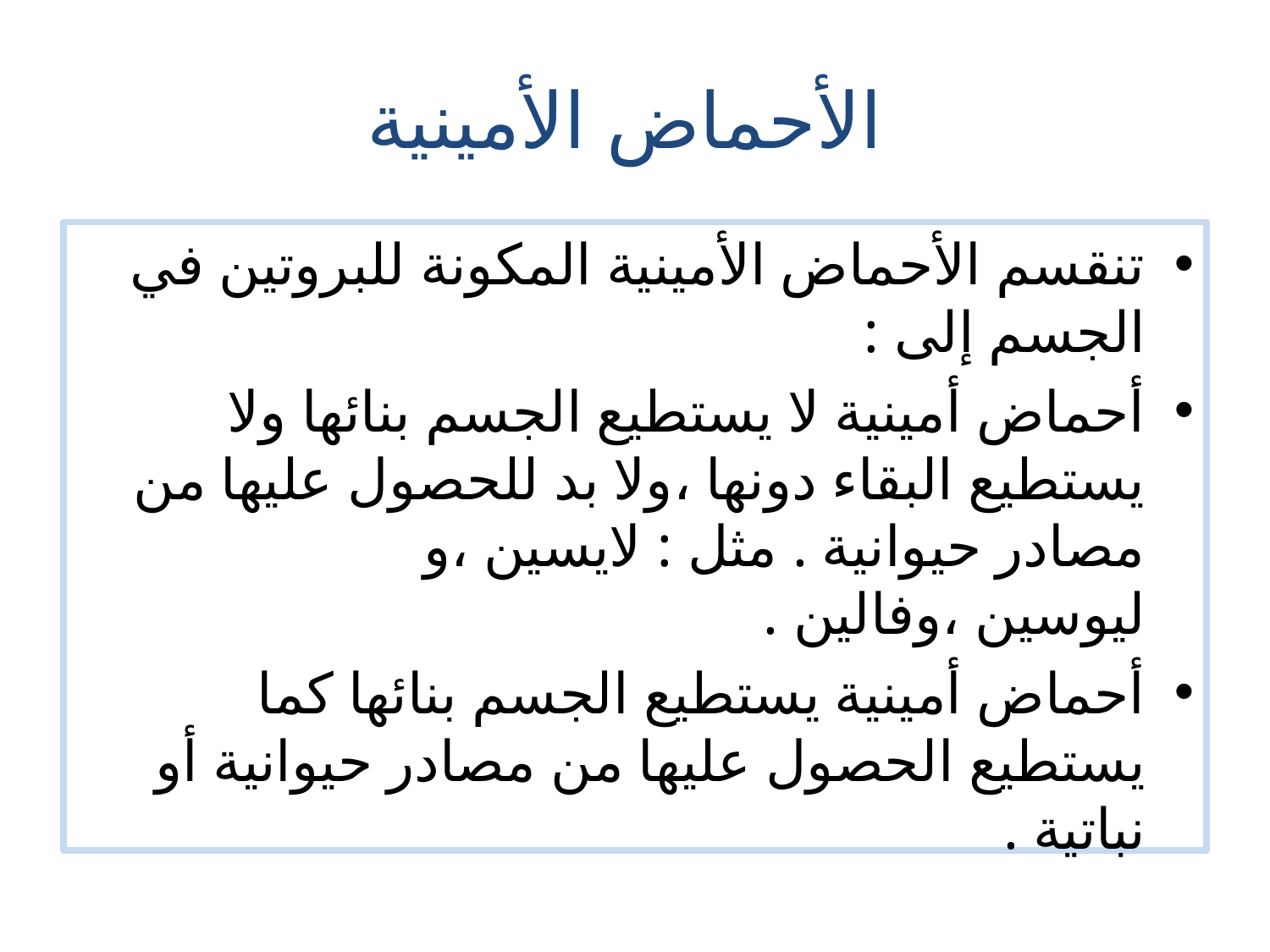

# الأحماض الأمينية
تنقسم الأحماض الأمينية المكونة للبروتين في الجسم إلى :
أحماض أمينية لا يستطيع الجسم بنائها ولا يستطيع البقاء دونها ،ولا بد للحصول عليها من مصادر حيوانية . مثل : لايسين ،و ليوسين ،وفالين .
أحماض أمينية يستطيع الجسم بنائها كما يستطيع الحصول عليها من مصادر حيوانية أو نباتية .